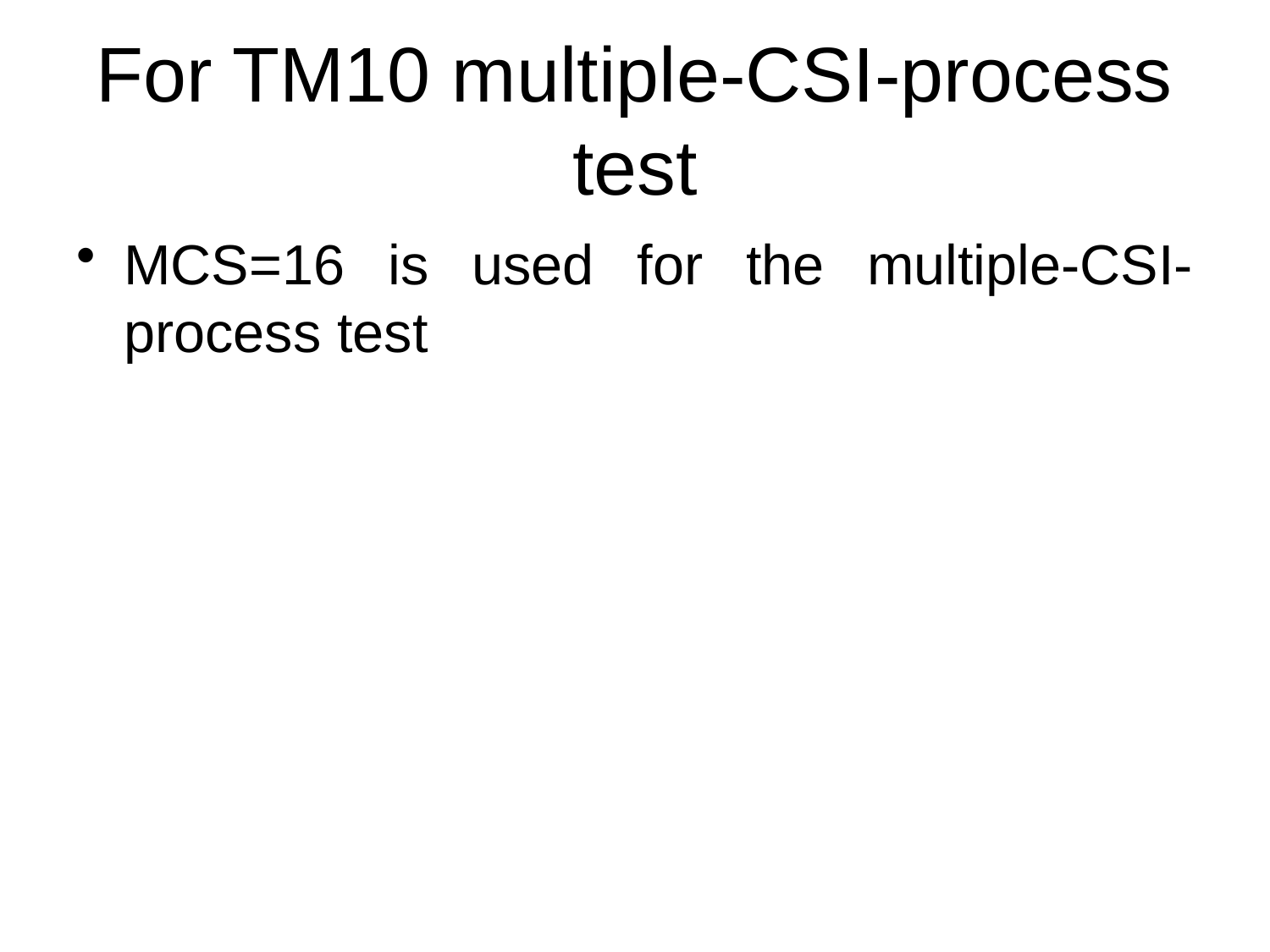

# For TM10 multiple-CSI-process test
MCS=16 is used for the multiple-CSI-process test